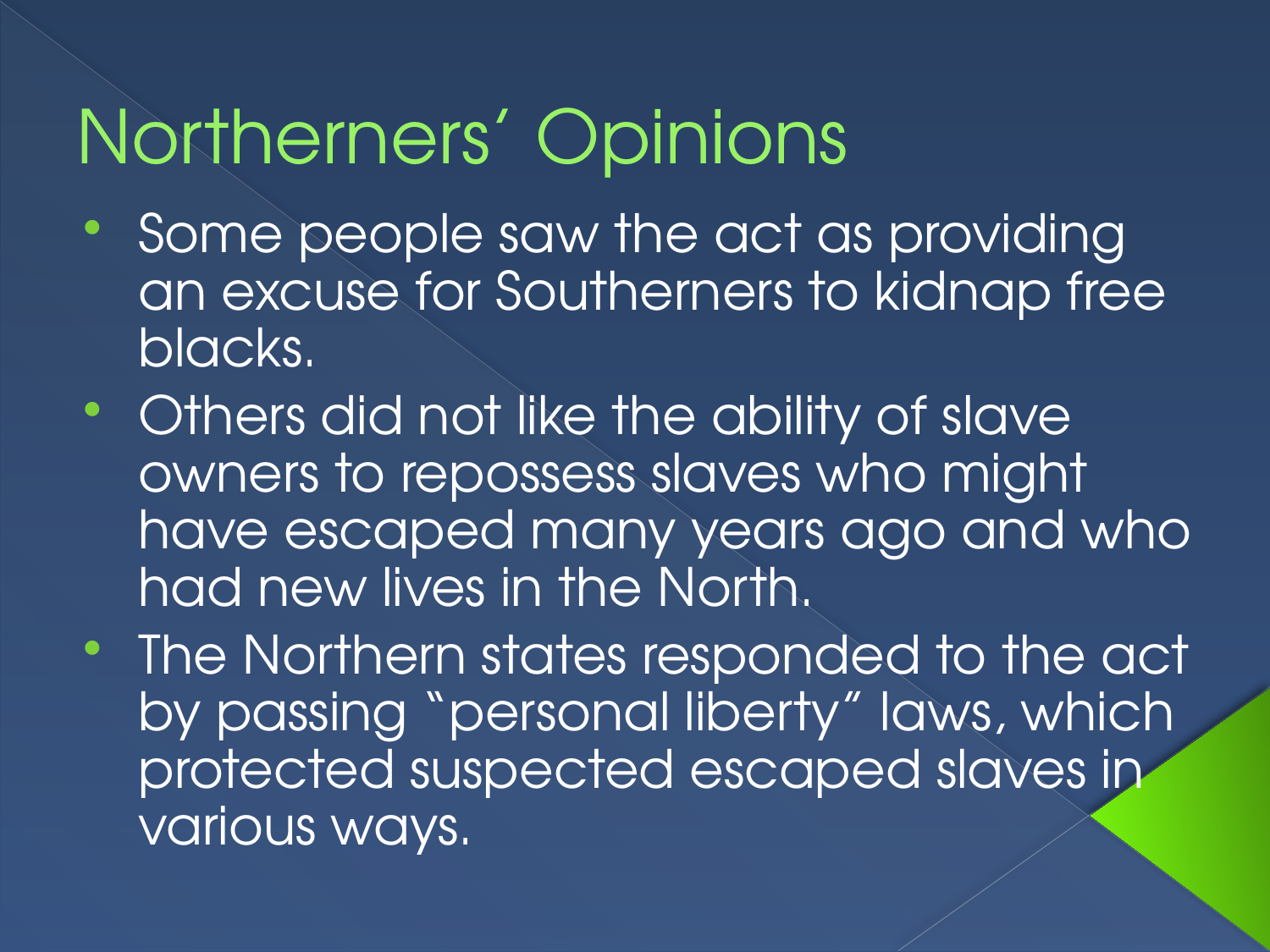

Northerners’ Opinions
Some people saw the act as providing an excuse for Southerners to kidnap free blacks.
Others did not like the ability of slave owners to repossess slaves who might have escaped many years ago and who had new lives in the North.
The Northern states responded to the act by passing “personal liberty” laws, which protected suspected escaped slaves in various ways.